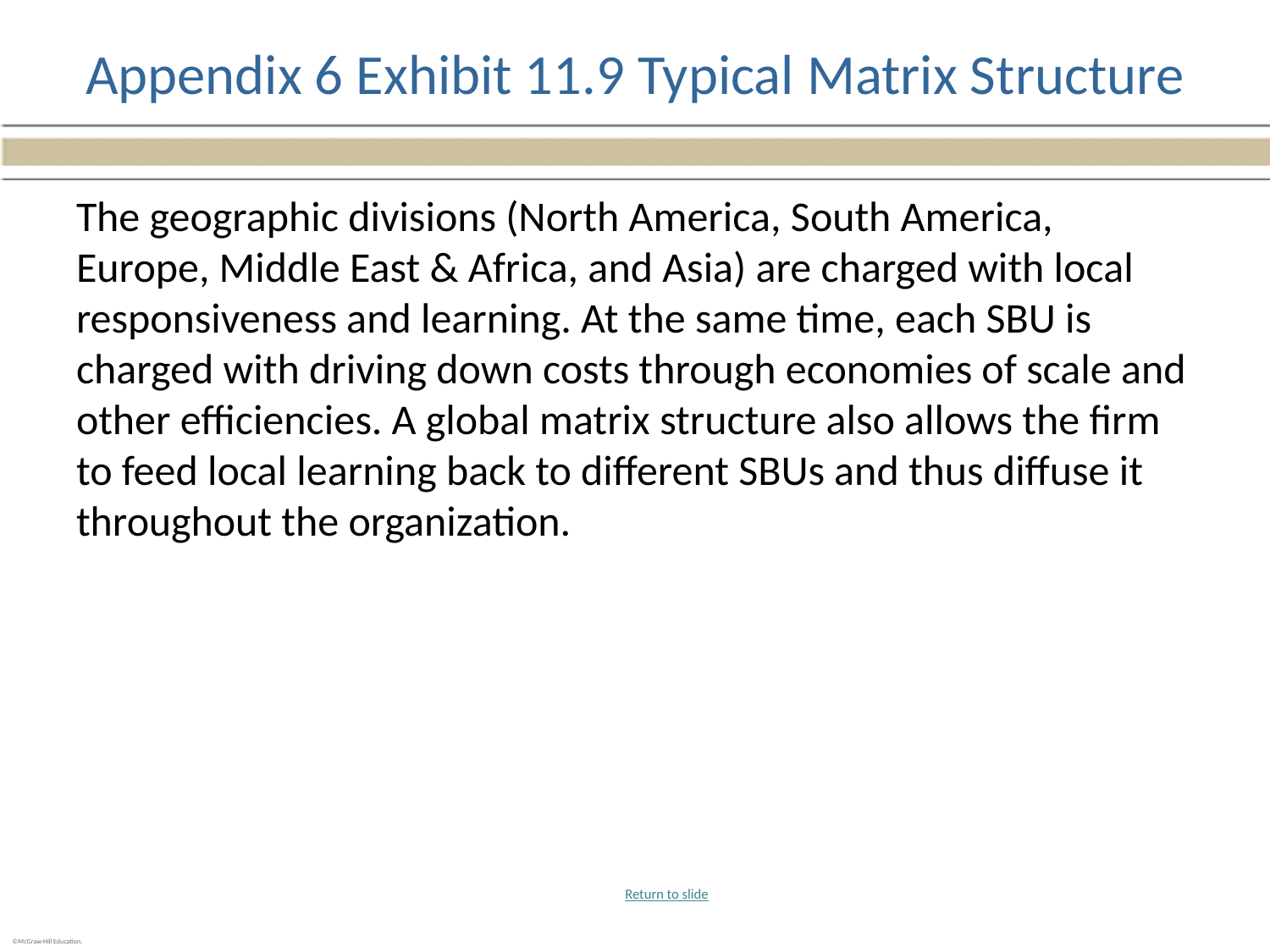

# Appendix 6 Exhibit 11.9 Typical Matrix Structure
The geographic divisions (North America, South America, Europe, Middle East & Africa, and Asia) are charged with local responsiveness and learning. At the same time, each SBU is charged with driving down costs through economies of scale and other efficiencies. A global matrix structure also allows the firm to feed local learning back to different SBUs and thus diffuse it throughout the organization.
Return to slide